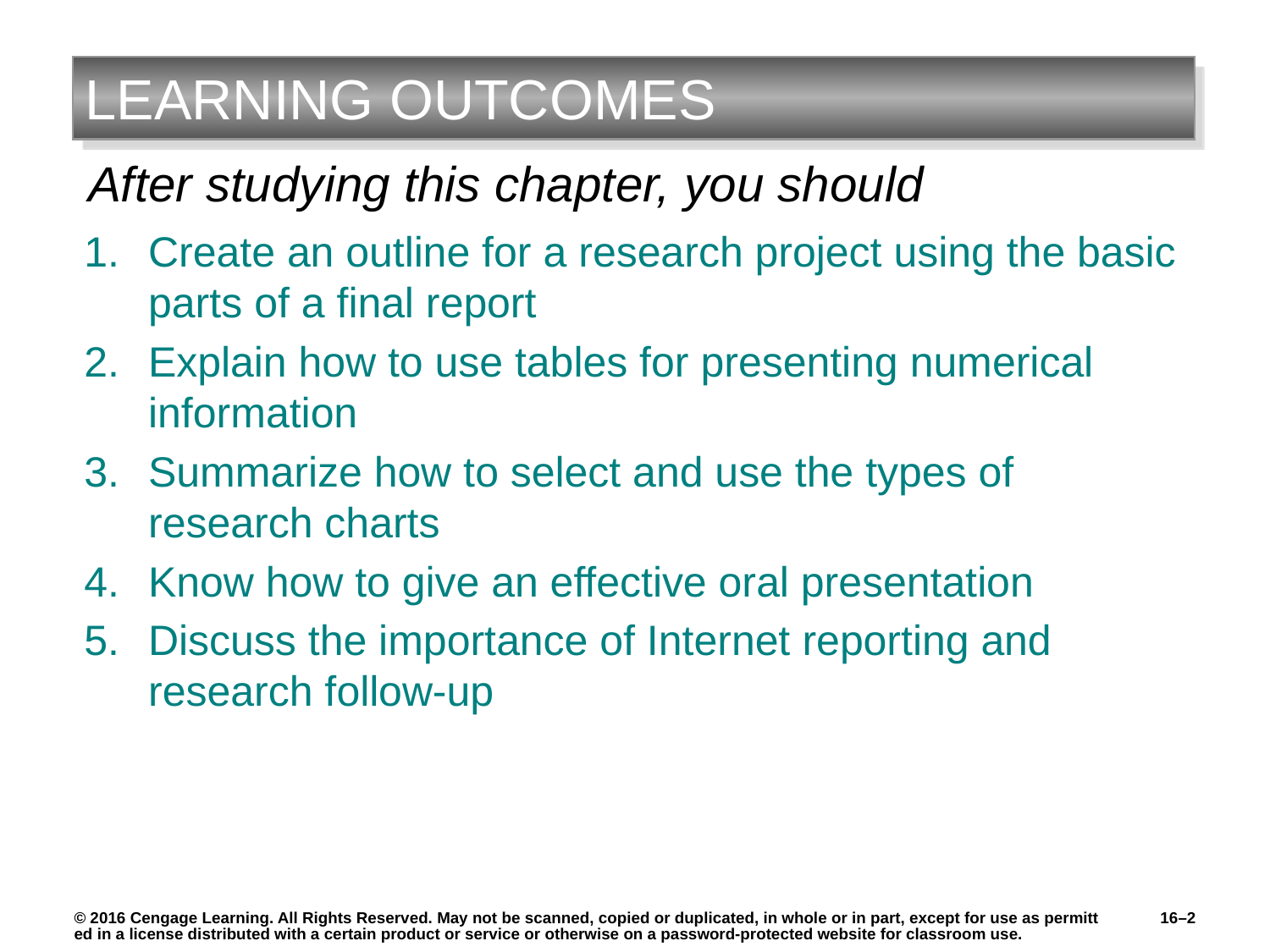

# LEARNING OUTCOMES

Create an outline for a research project using the basic parts of a final report
Explain how to use tables for presenting numerical information
Summarize how to select and use the types of research charts
Know how to give an effective oral presentation
Discuss the importance of Internet reporting and research follow-up

16–2
© 2016 Cengage Learning. All Rights Reserved. May not be scanned, copied or duplicated, in whole or in part, except for use as permitted in a license distributed with a certain product or service or otherwise on a password-protected website for classroom use.